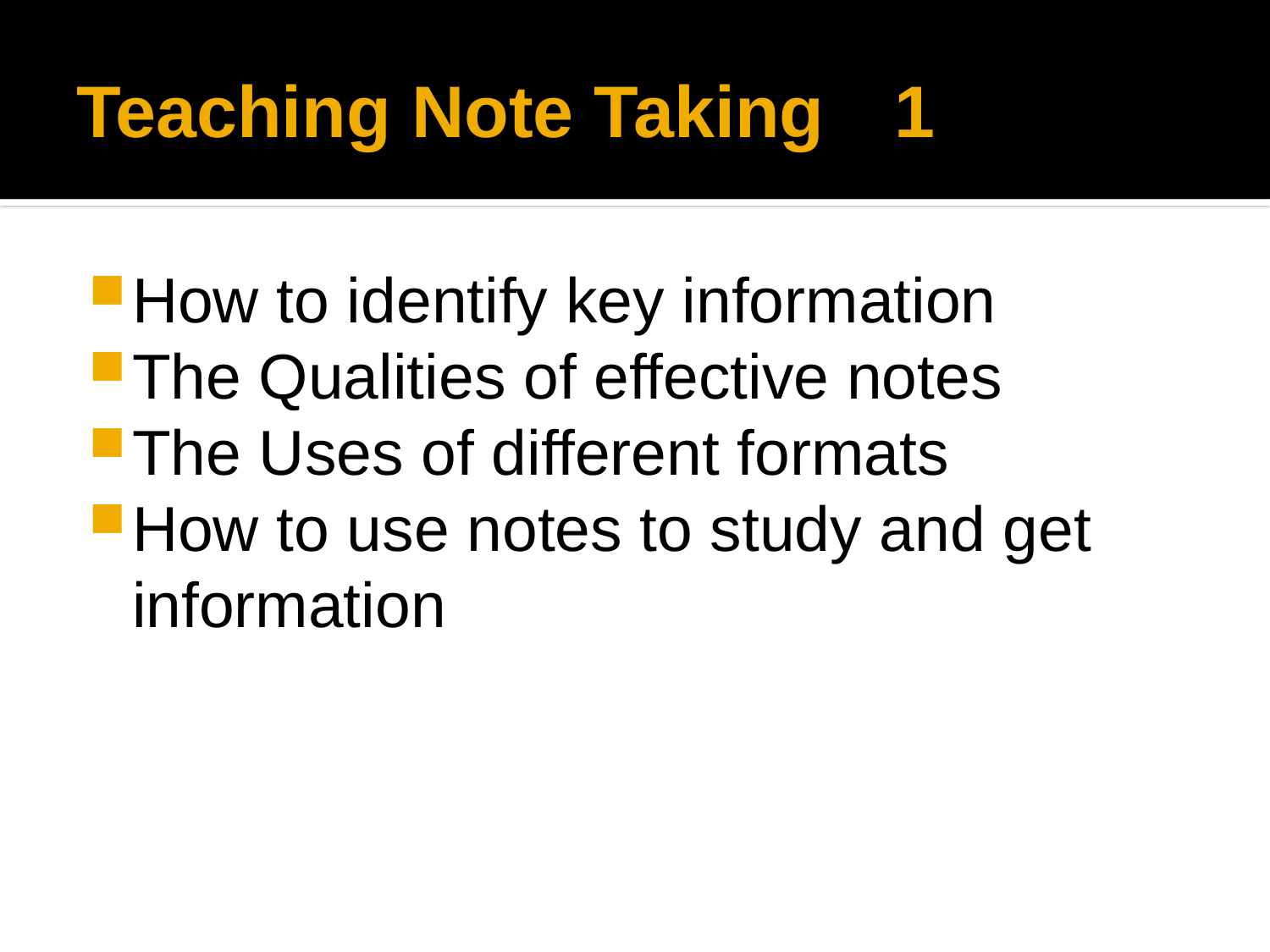

# Teaching Note Taking			1
How to identify key information
The Qualities of effective notes
The Uses of different formats
How to use notes to study and get information